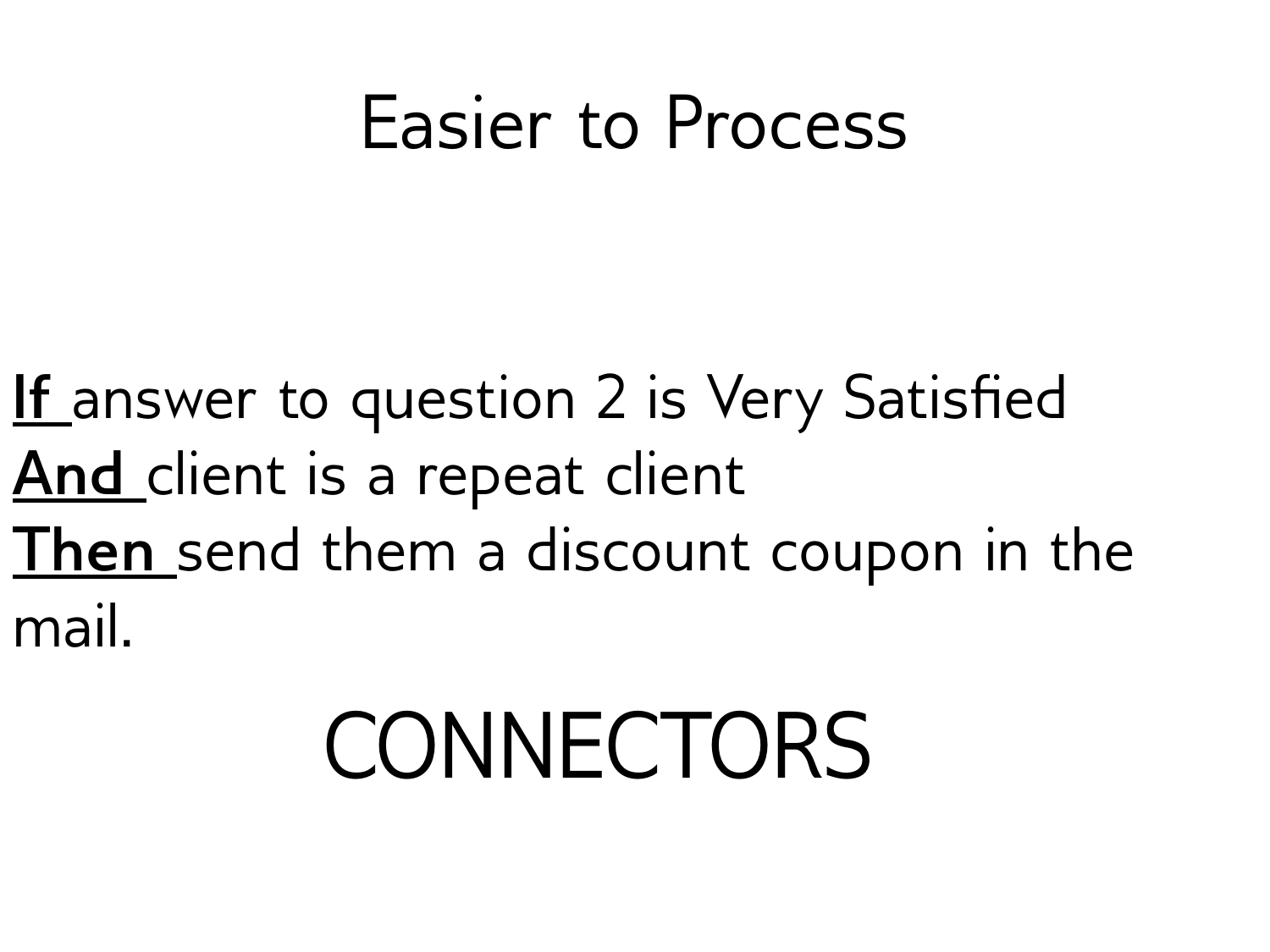

# Easier to Process
If answer to question 2 is Very Satisfied
And client is a repeat client
Then send them a discount coupon in the mail.
CONNECTORS